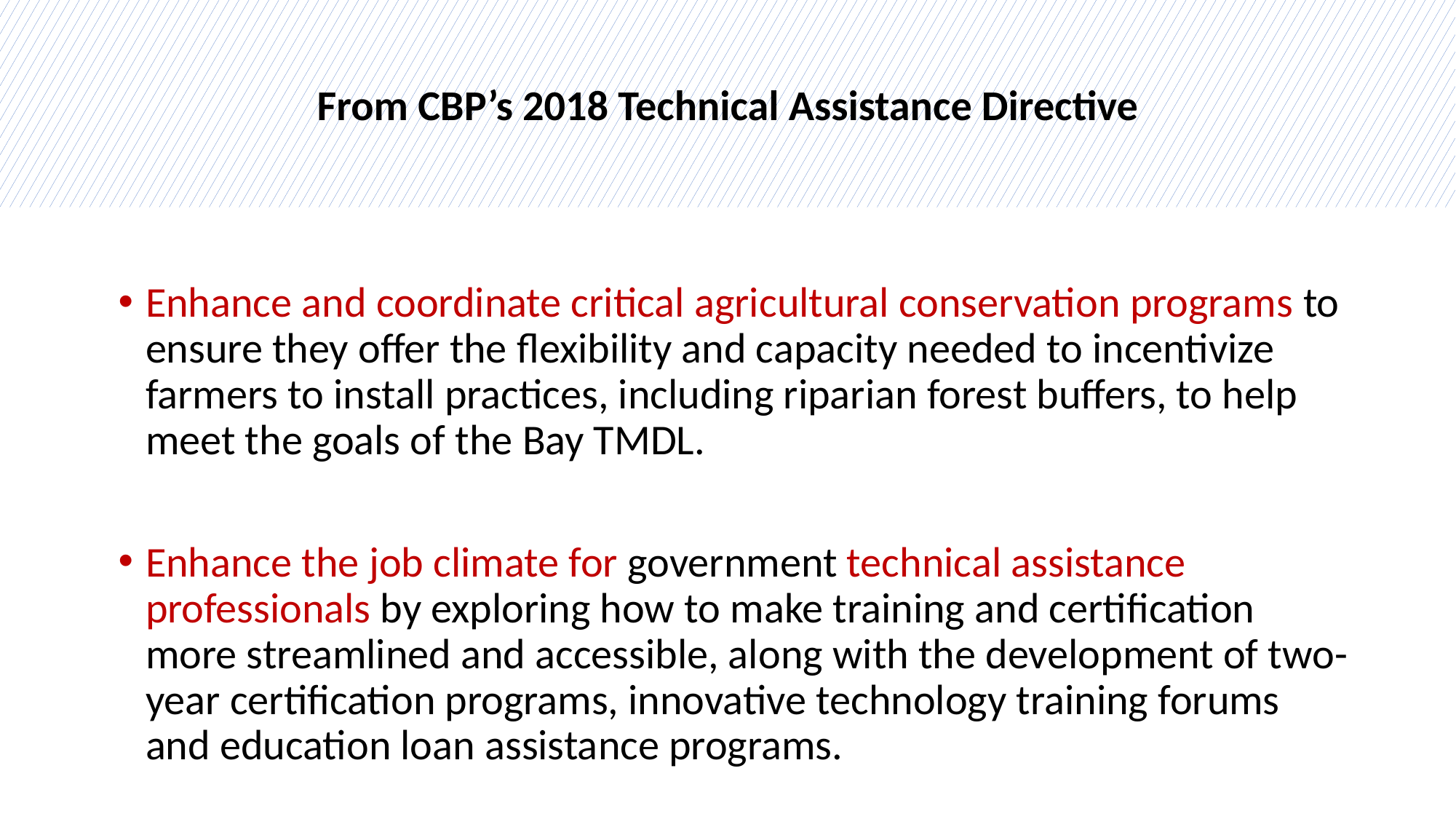

From CBP’s 2018 Technical Assistance Directive

#
Enhance and coordinate critical agricultural conservation programs to ensure they offer the flexibility and capacity needed to incentivize farmers to install practices, including riparian forest buffers, to help meet the goals of the Bay TMDL.

Enhance the job climate for government technical assistance professionals by exploring how to make training and certification more streamlined and accessible, along with the development of two-year certification programs, innovative technology training forums and education loan assistance programs.